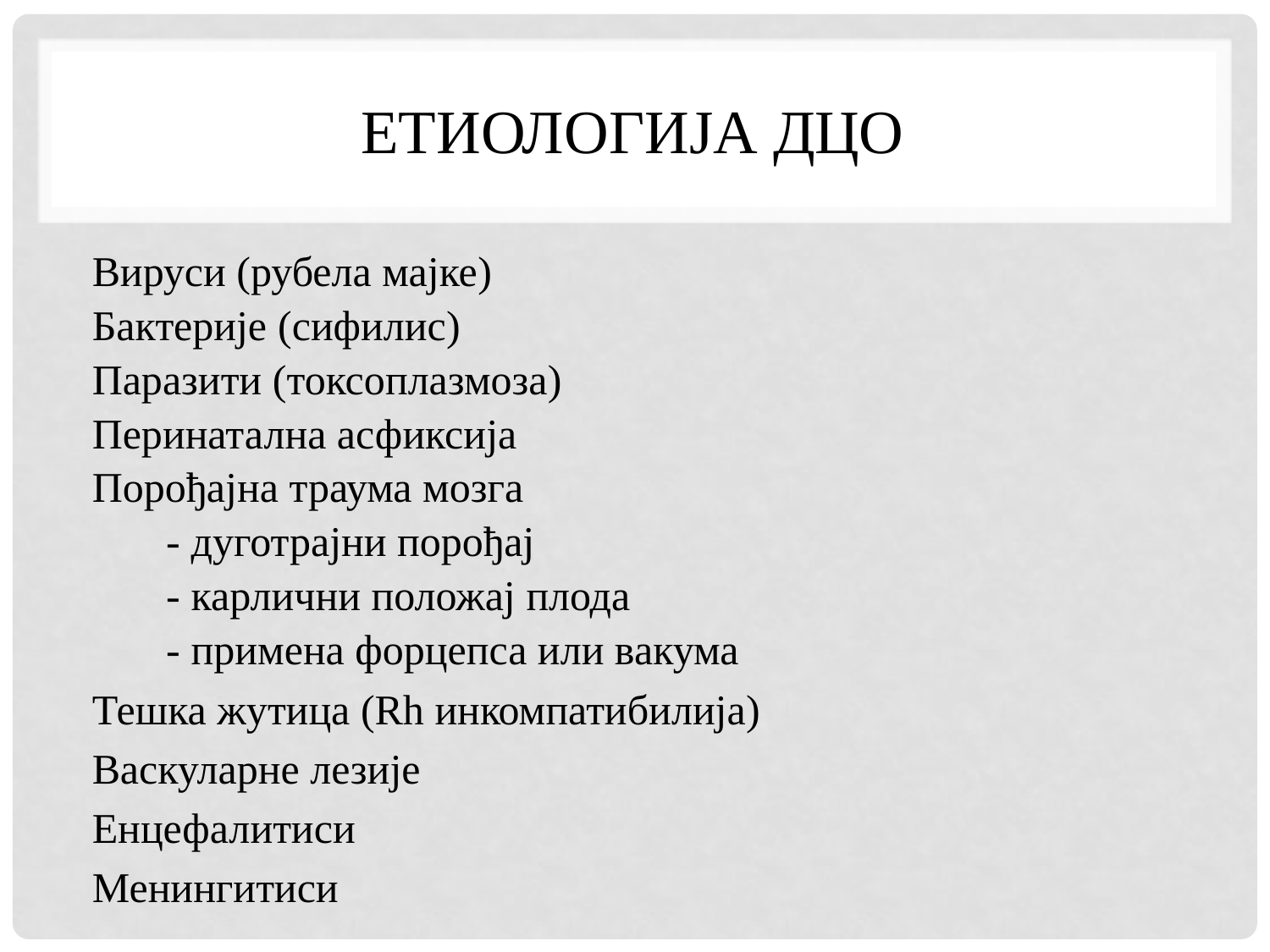

# Етиологија дцо
Вируси (рубела мајке)
Бактерије (сифилис)
Паразити (токсоплазмоза)
Перинатална асфиксија
Порођајна траума мозга
       - дуготрајни порођај
       - карлични положај плода
       - примена форцепса или вакума
Тешка жутица (Rh инкомпатибилија)
Васкуларне лезије
Енцефалитиси
Менингитиси